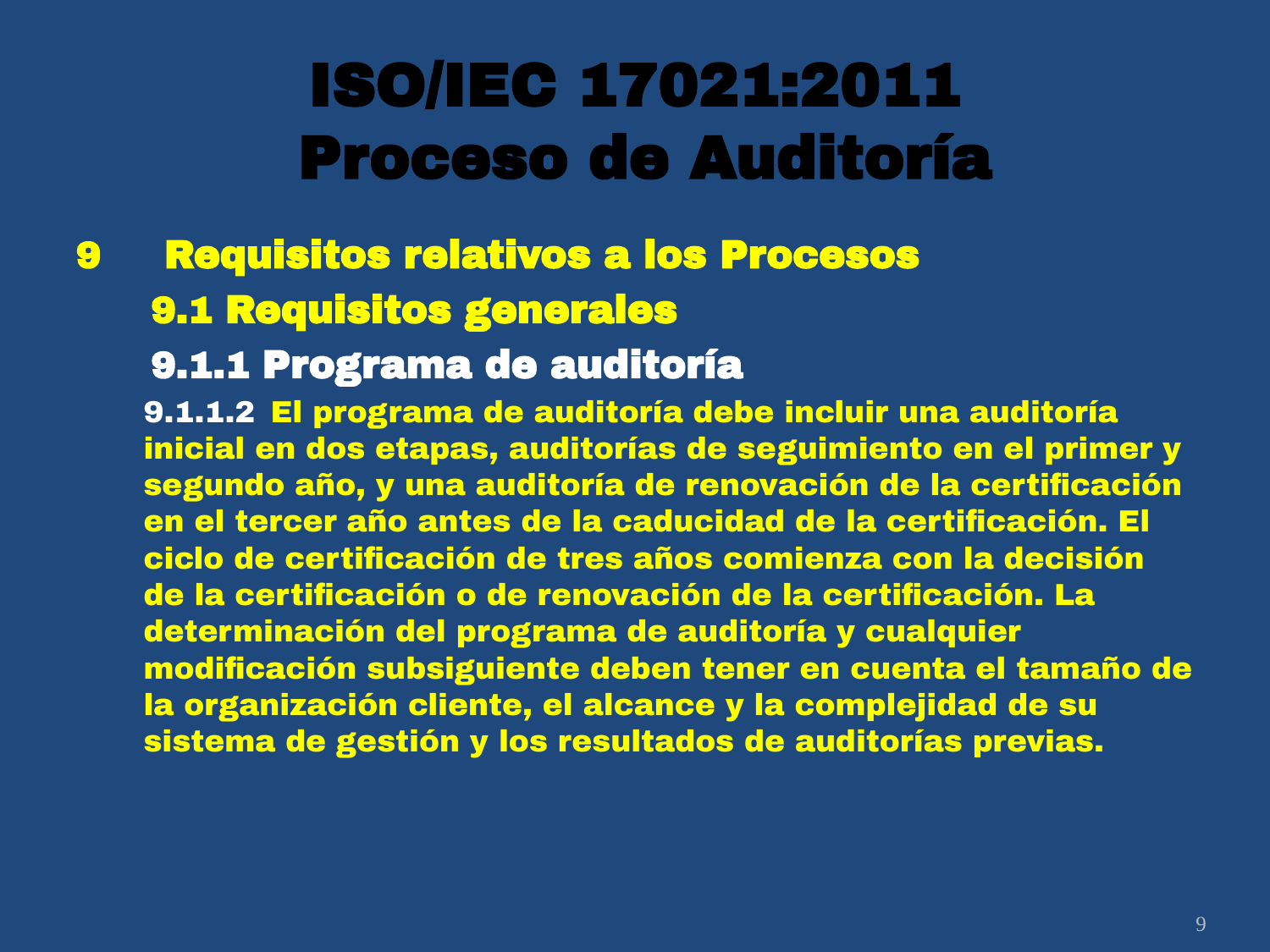

# ISO/IEC 17021:2011 Proceso de Auditoría
9	 Requisitos relativos a los Procesos
	9.1 Requisitos generales
	9.1.1 Programa de auditoría
	9.1.1.2  El programa de auditoría debe incluir una auditoría inicial en dos etapas, auditorías de seguimiento en el primer y segundo año, y una auditoría de renovación de la certificación en el tercer año antes de la caducidad de la certificación. El ciclo de certificación de tres años comienza con la decisión de la certificación o de renovación de la certificación. La determinación del programa de auditoría y cualquier modificación subsiguiente deben tener en cuenta el tamaño de la organización cliente, el alcance y la complejidad de su sistema de gestión y los resultados de auditorías previas.

9